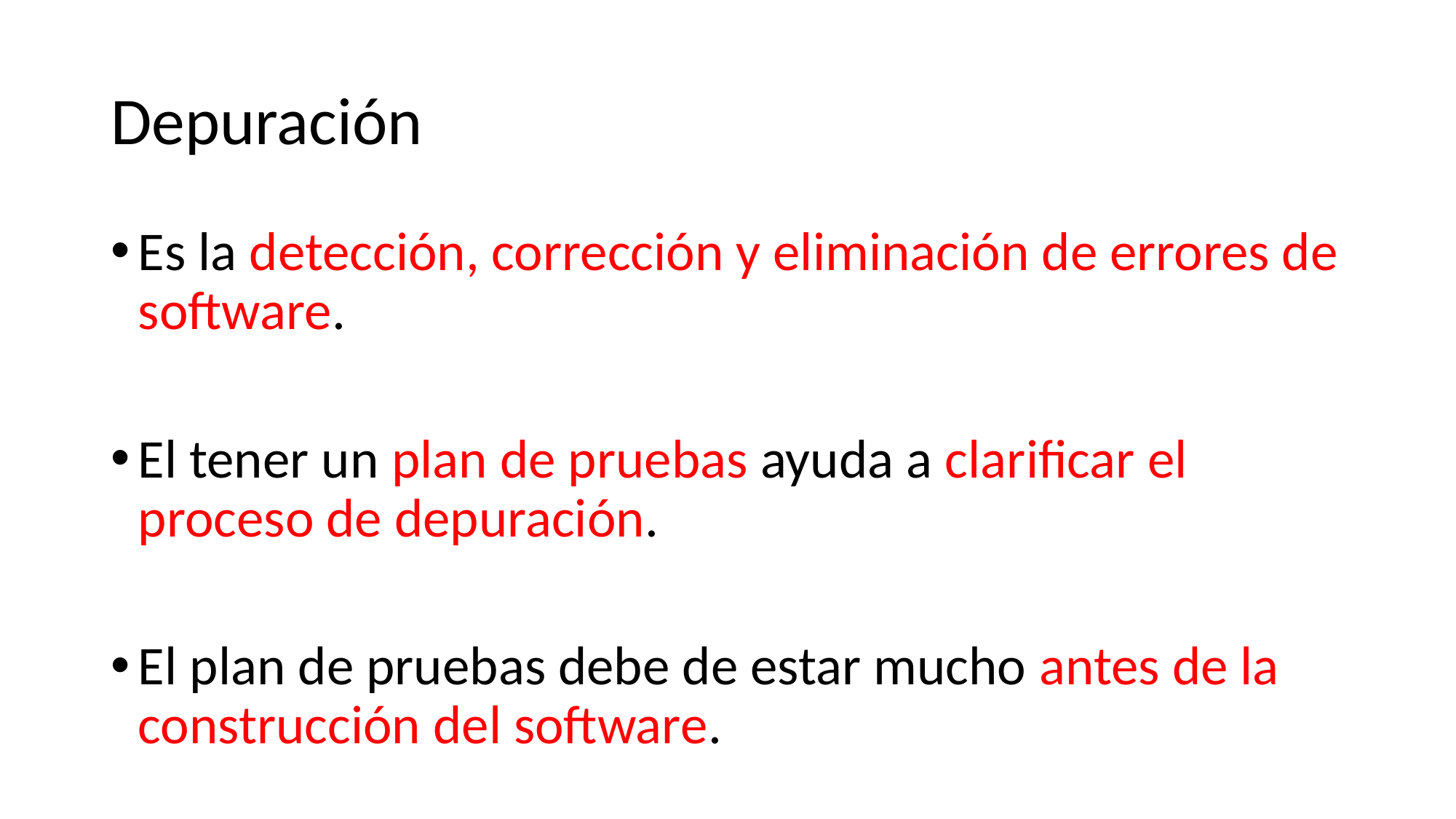

# Depuración
Es la detección, corrección y eliminación de errores de software.

El tener un plan de pruebas ayuda a clarificar el proceso de depuración.

El plan de pruebas debe de estar mucho antes de la construcción del software.